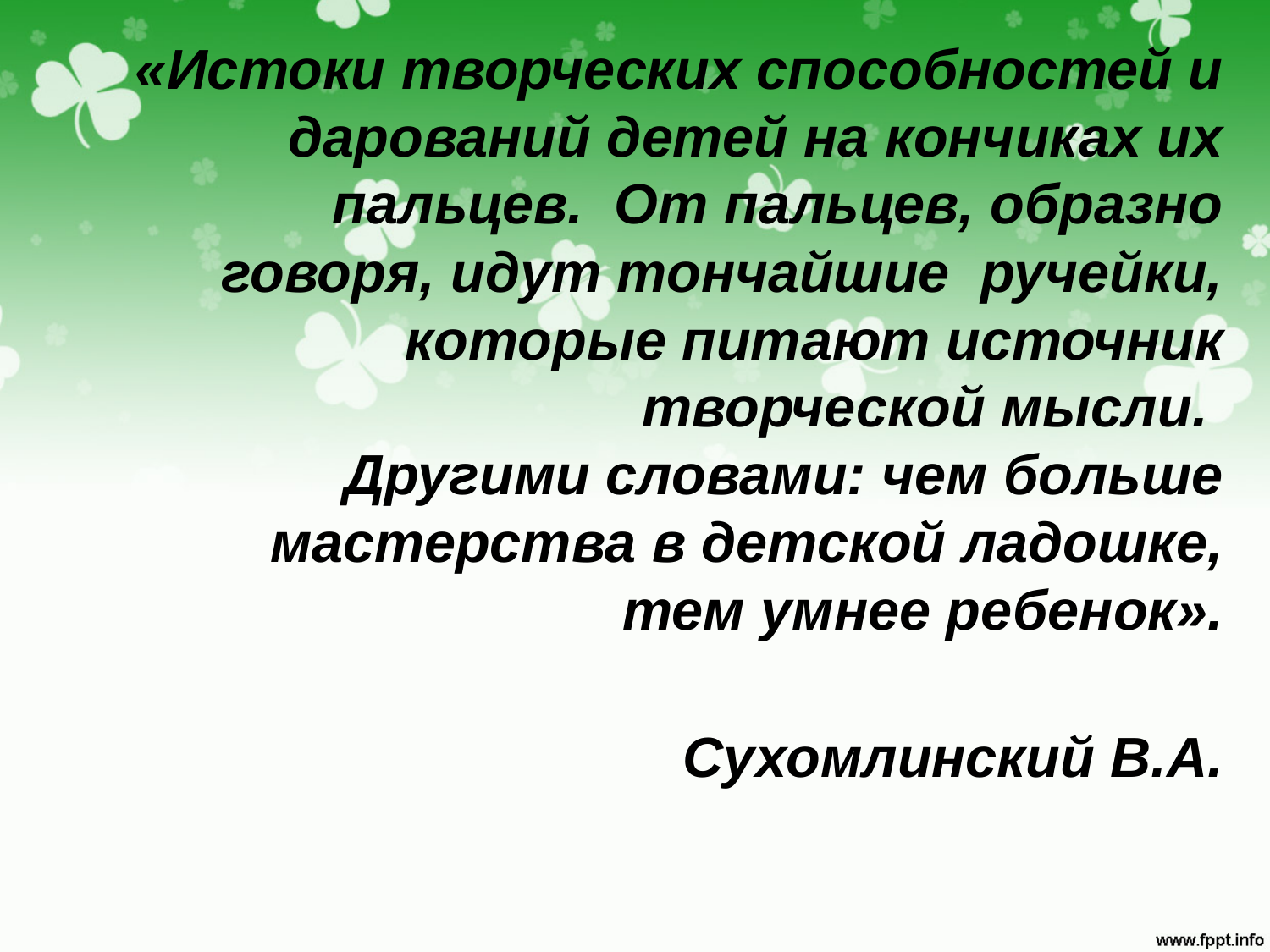

«Истоки творческих способностей и дарований детей на кончиках их пальцев.  От пальцев, образно говоря, идут тончайшие  ручейки, которые питают источник творческой мысли.
Другими словами: чем больше мастерства в детской ладошке, тем умнее ребенок».
Сухомлинский В.А.